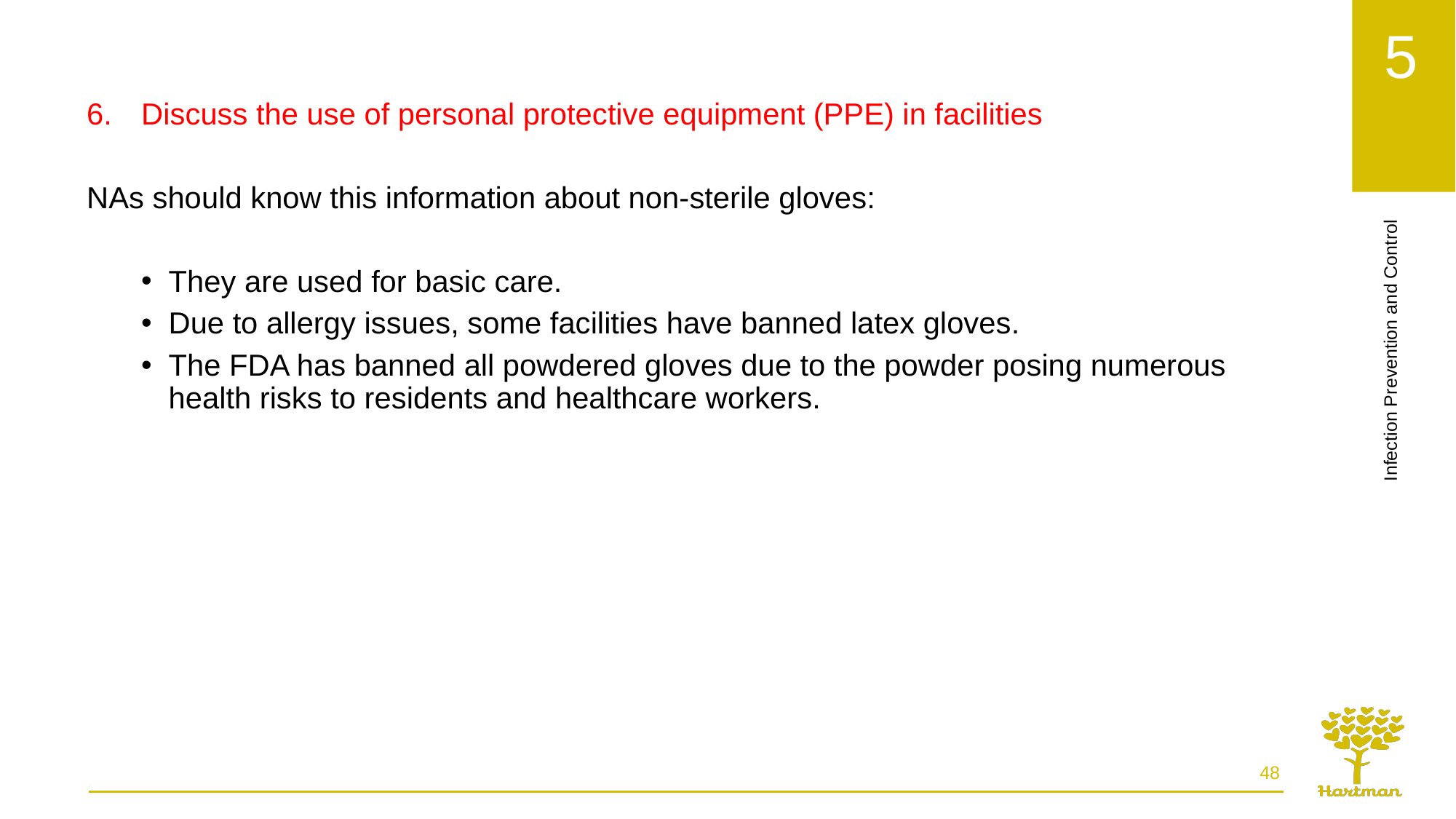

Discuss the use of personal protective equipment (PPE) in facilities

NAs should know this information about non-sterile gloves:

They are used for basic care.
Due to allergy issues, some facilities have banned latex gloves.
The FDA has banned all powdered gloves due to the powder posing numerous health risks to residents and healthcare workers.

48